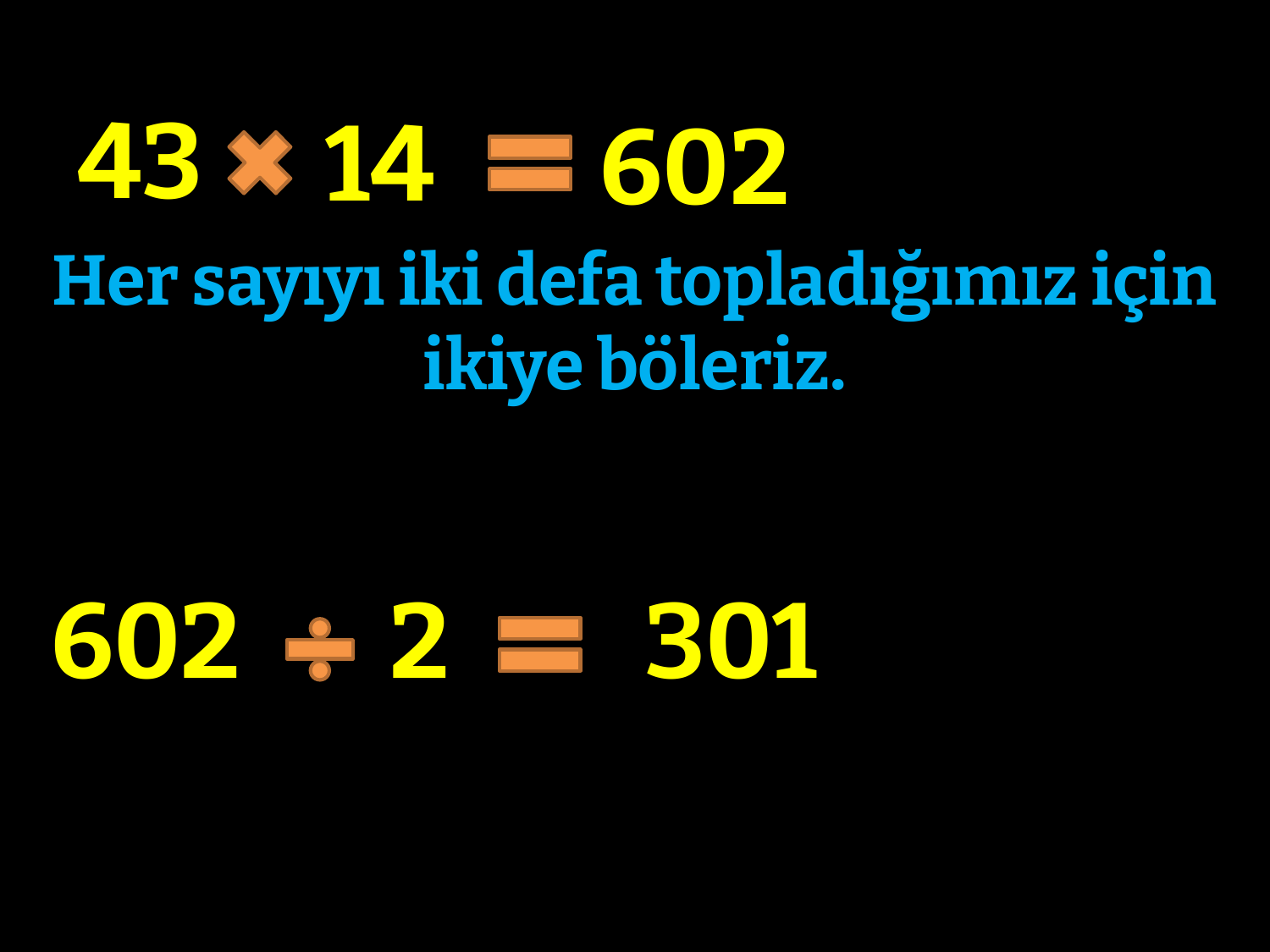

43
14
602

Her sayıyı iki defa topladığımız için ikiye böleriz.
#
602
2
301